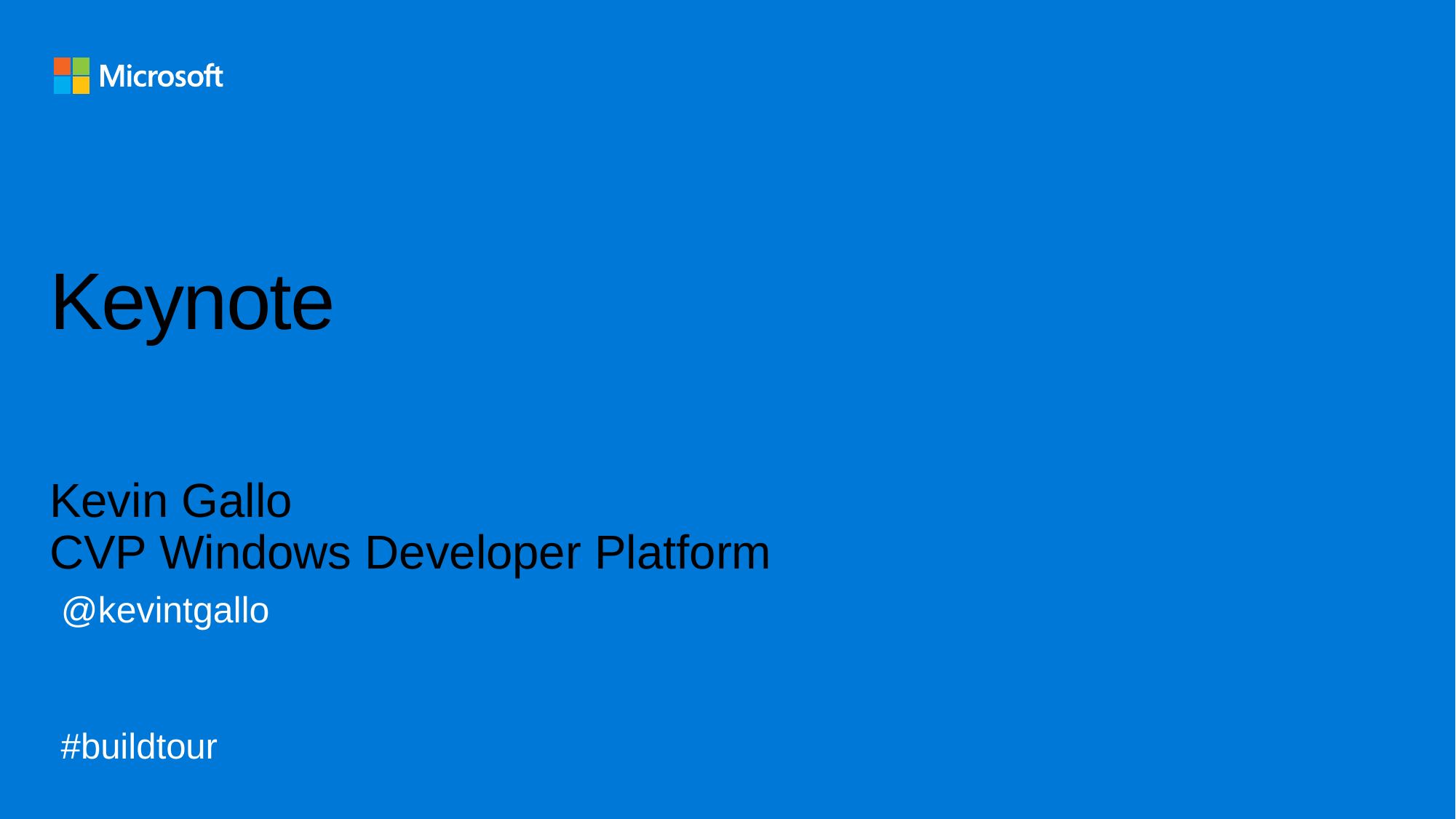

# Keynote
Kevin Gallo
CVP Windows Developer Platform
@kevintgallo